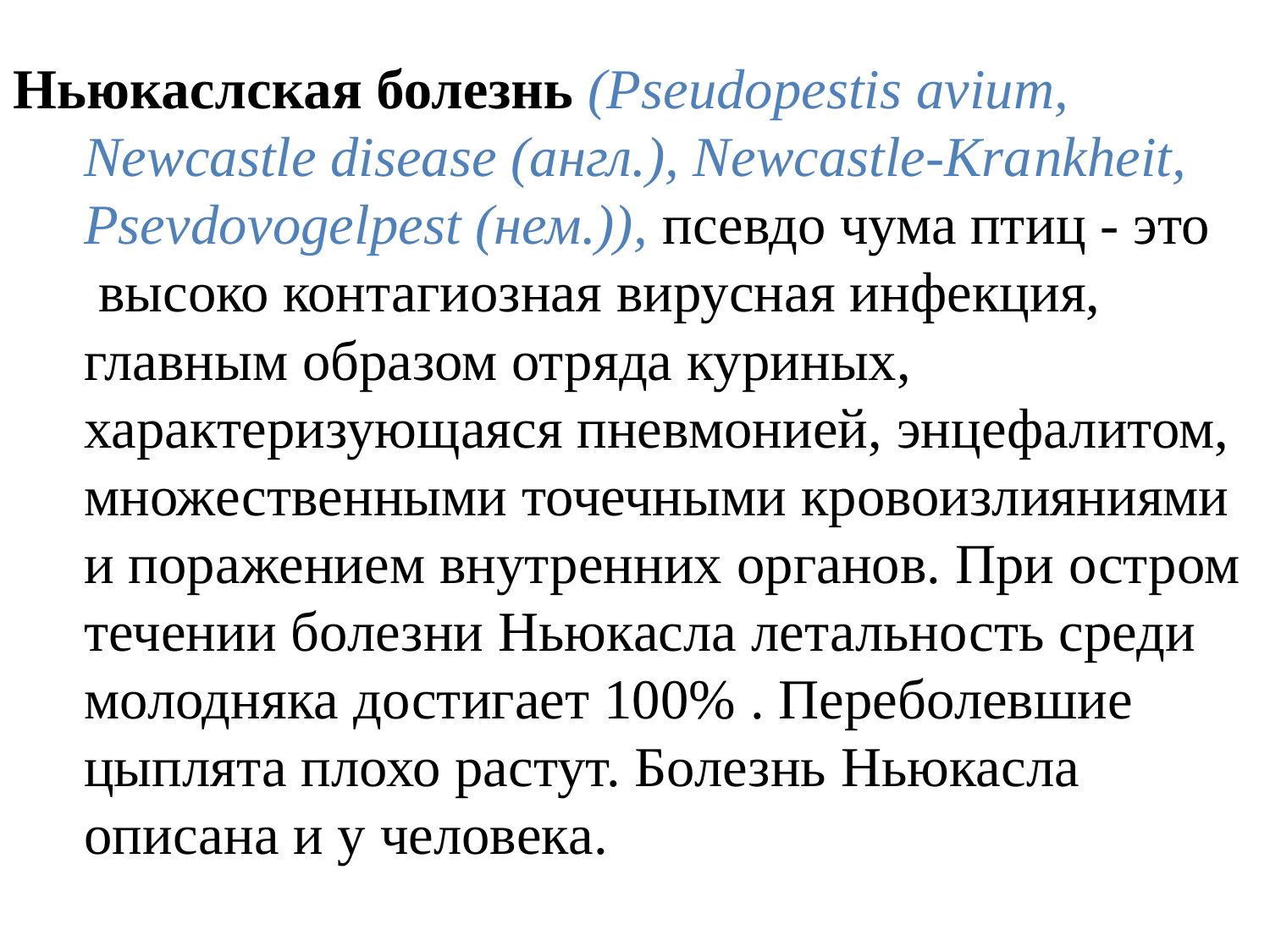

Ньюкаслская болезнь (Pseudopestis avium, Newcastle disease (англ.), Newcastle-Krankheit, Psevdovogelpest (нем.)), псевдо чума птиц - это  высоко контагиозная вирусная инфекция, главным образом отряда куриных, характеризующаяся пневмонией, энцефалитом, множественными точечными кровоизлияниями и поражением внутренних органов. При остром течении болезни Ньюкасла летальность среди молодняка достигает 100% . Переболевшие цыплята плохо растут. Болезнь Ньюкасла описана и у человека.